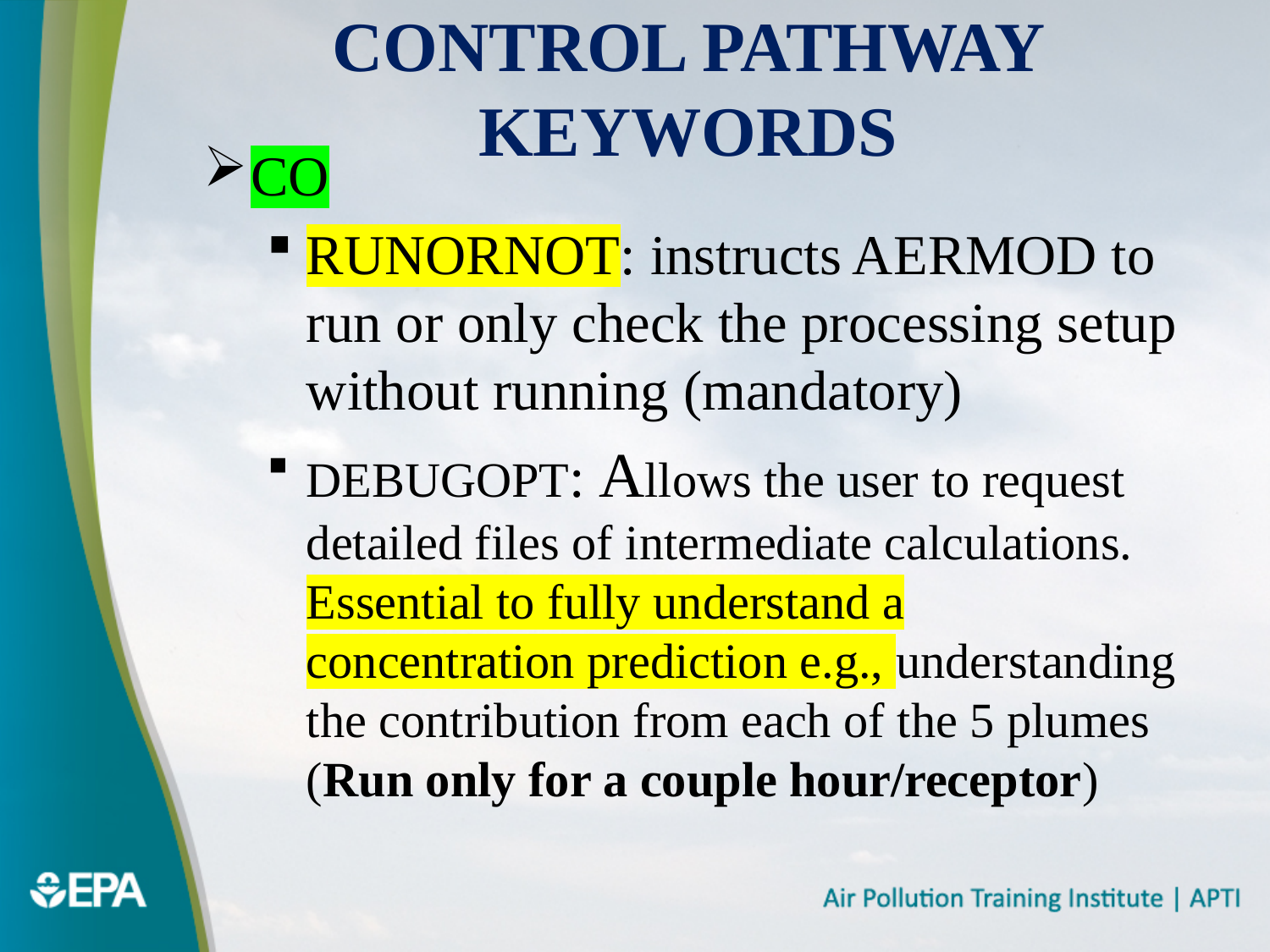

# Control Pathway Keywords
CO
RUNORNOT: instructs AERMOD to run or only check the processing setup without running (mandatory)
DEBUGOPT: Allows the user to request detailed files of intermediate calculations. Essential to fully understand a concentration prediction e.g., understanding the contribution from each of the 5 plumes (Run only for a couple hour/receptor)